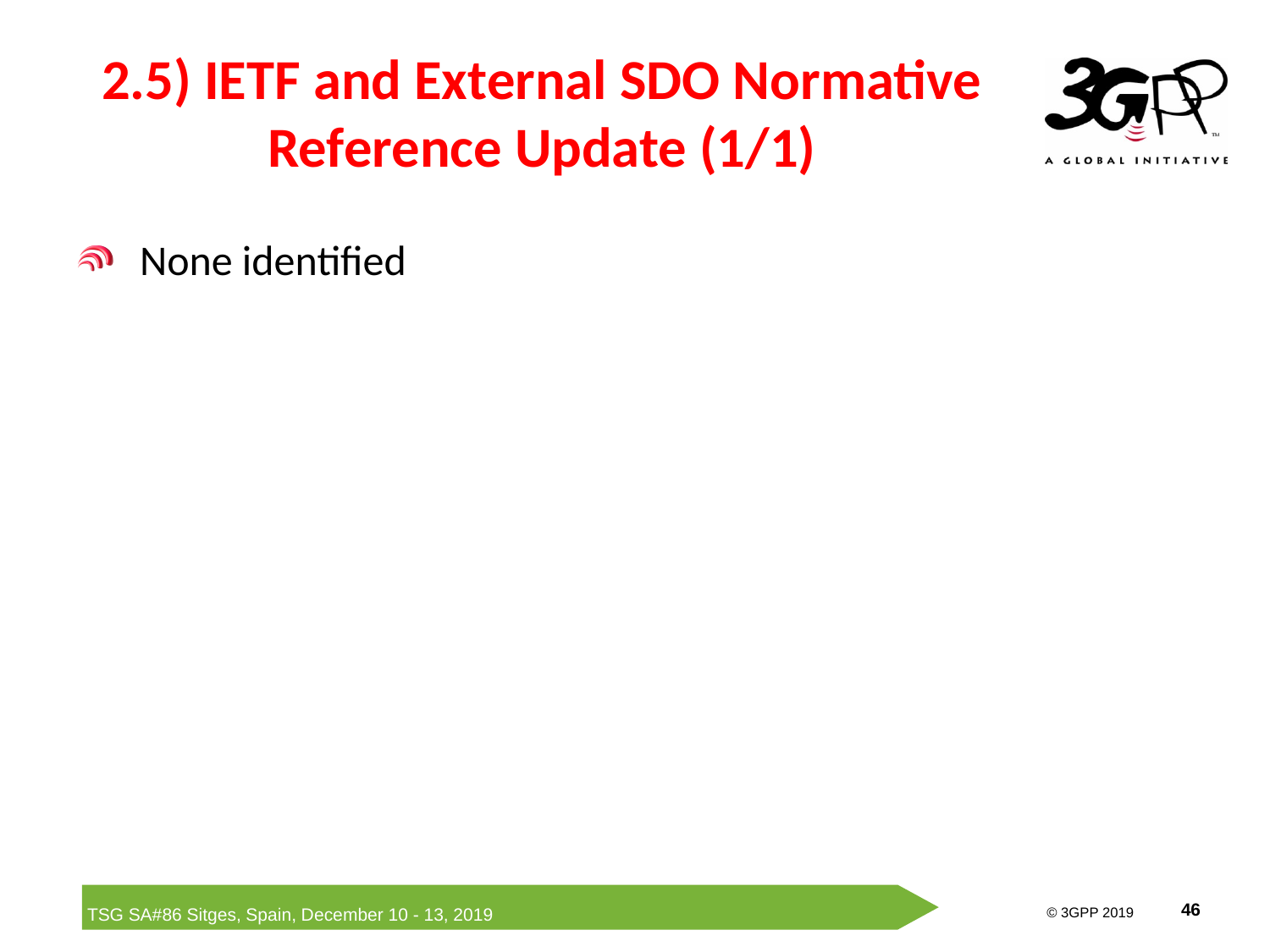

# 2.5) IETF and External SDO Normative Reference Update (1/1)

None identified